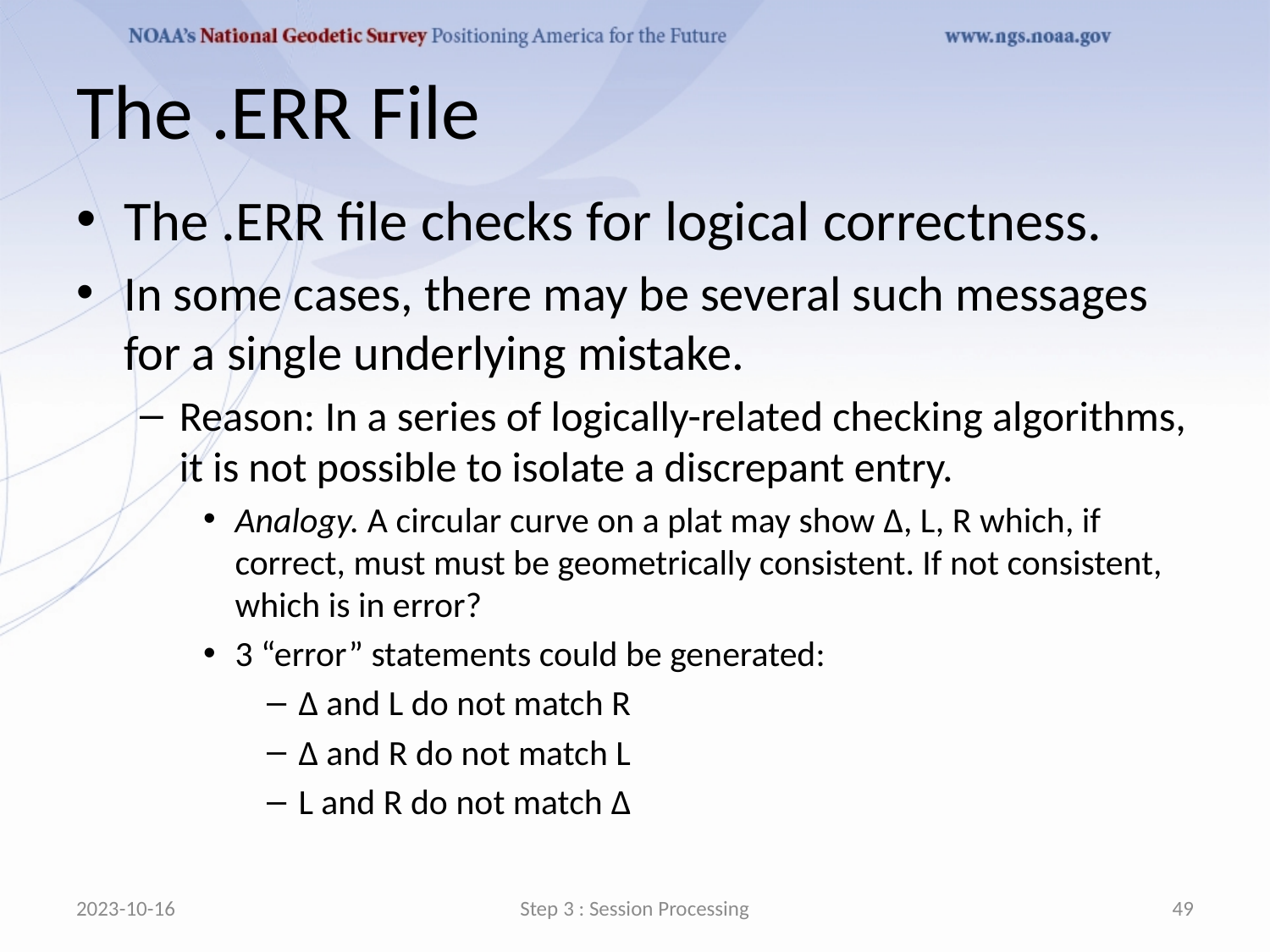

# The .ERR File
The .ERR file checks for logical correctness.
In some cases, there may be several such messages for a single underlying mistake.
Reason: In a series of logically-related checking algorithms, it is not possible to isolate a discrepant entry.
Analogy. A circular curve on a plat may show Δ, L, R which, if correct, must must be geometrically consistent. If not consistent, which is in error?
3 “error” statements could be generated:
Δ and L do not match R
Δ and R do not match L
L and R do not match Δ
2023-10-16
Step 3 : Session Processing
49